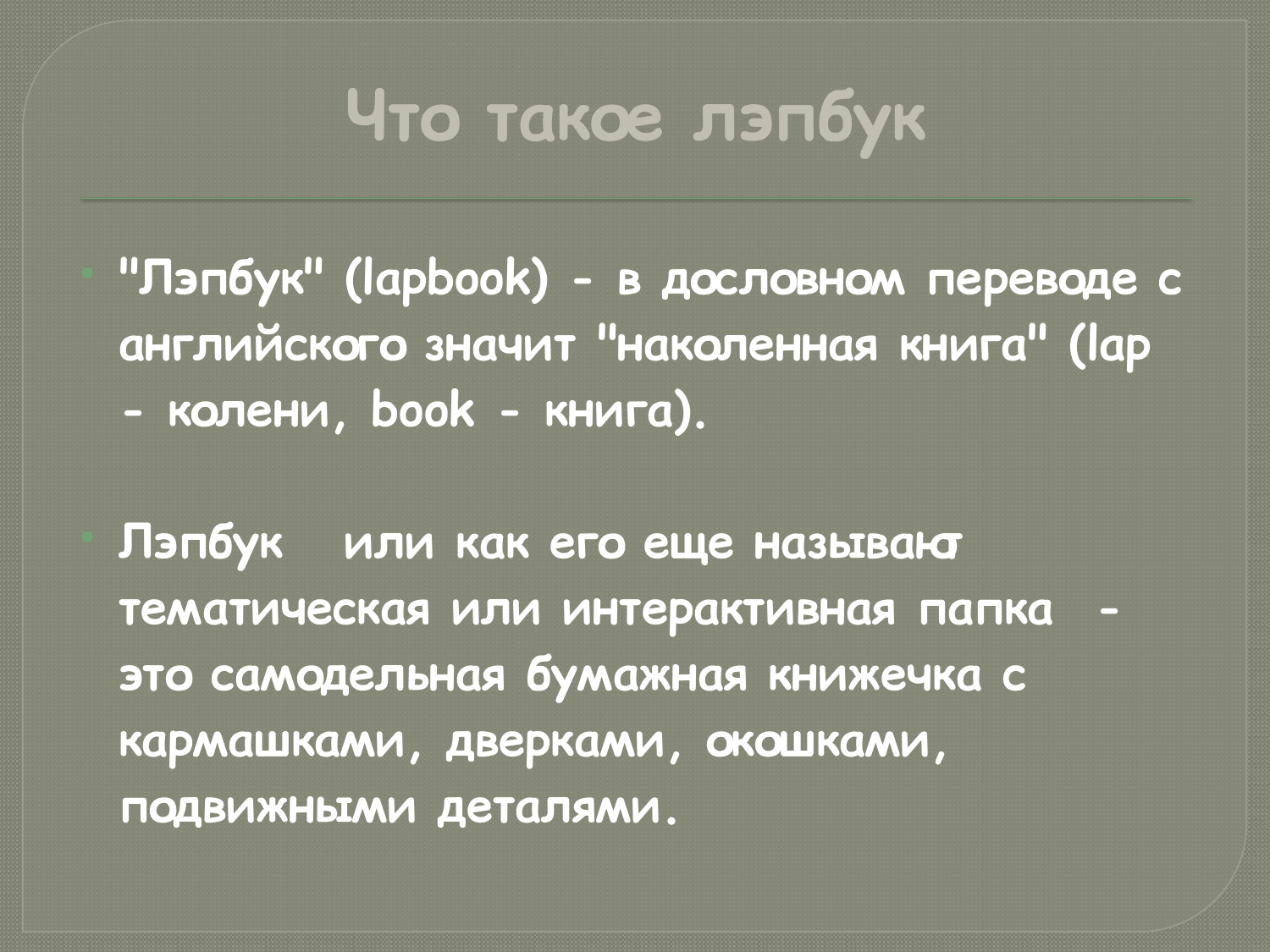

# Что такое лэпбук
"Лэпбук" (lapbook) - в дословном переводе с английского значит "наколенная книга" (lap - колени, book - книга).

Лэпбук   или как его еще называют  тематическая или интерактивная папка  - это самодельная бумажная книжечка с кармашками, дверками, окошками, подвижными деталями.